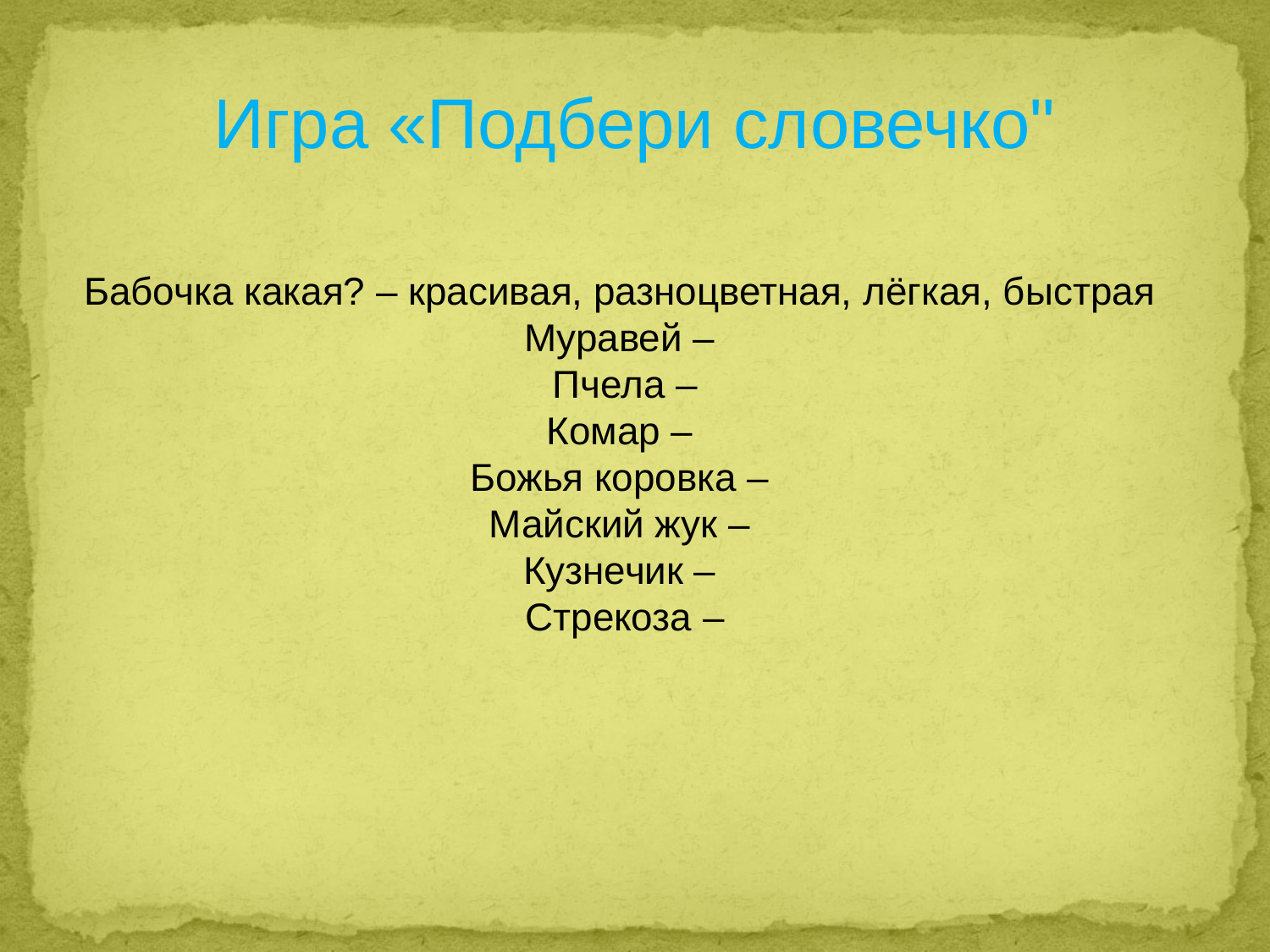

Игра «Подбери словечко"
Бабочка какая? – красивая, разноцветная, лёгкая, быстрая
Муравей – 
Пчела –
Комар – 
Божья коровка – 
Майский жук – 
Кузнечик – 
Стрекоза –